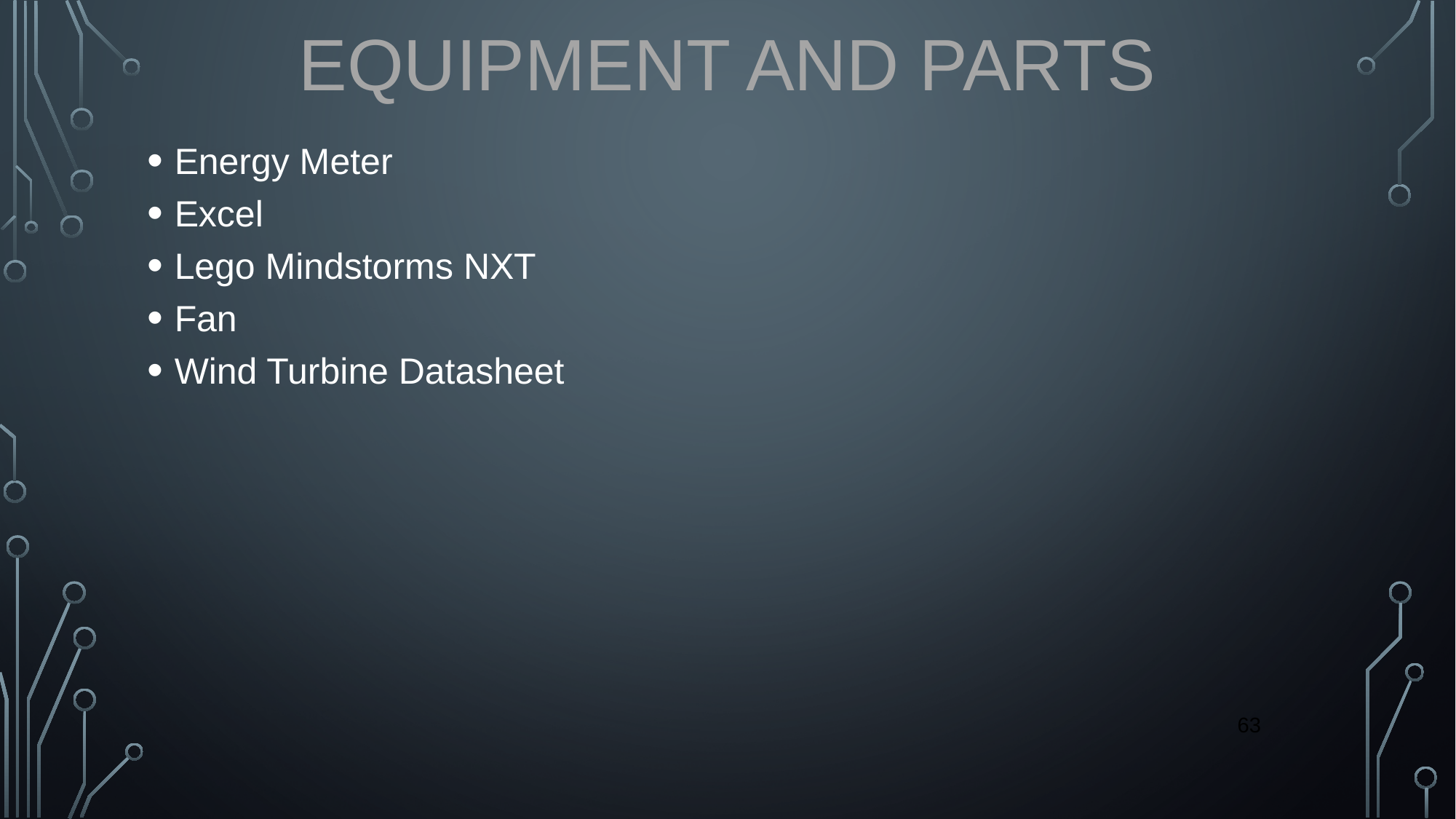

# EQUIPMENT AND PARTS
Energy Meter
Excel
Lego Mindstorms NXT
Fan
Wind Turbine Datasheet
63